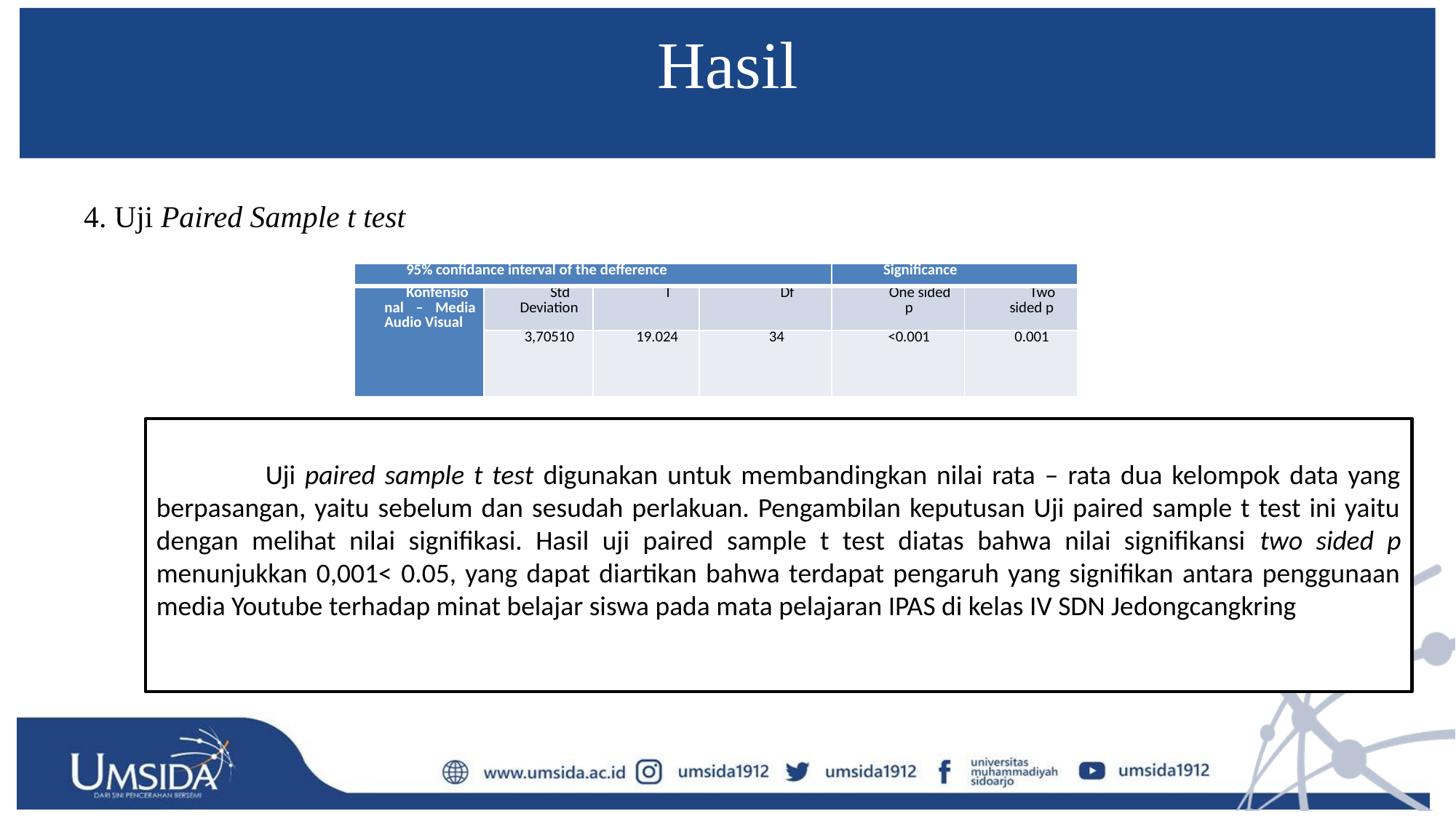

# Hasil
4. Uji Paired Sample t test

| 95% confidance interval of the defference |  |  |  | Significance |  |
| --- | --- | --- | --- | --- | --- |
| Konfensional – Media Audio Visual | Std Deviation | T | Df | One sided p | Two sided p |
|  | 3,70510 | 19.024 | 34 | <0.001 | 0.001 |
	Uji paired sample t test digunakan untuk membandingkan nilai rata – rata dua kelompok data yang berpasangan, yaitu sebelum dan sesudah perlakuan. Pengambilan keputusan Uji paired sample t test ini yaitu dengan melihat nilai signifikasi. Hasil uji paired sample t test diatas bahwa nilai signifikansi two sided p menunjukkan 0,001< 0.05, yang dapat diartikan bahwa terdapat pengaruh yang signifikan antara penggunaan media Youtube terhadap minat belajar siswa pada mata pelajaran IPAS di kelas IV SDN Jedongcangkring